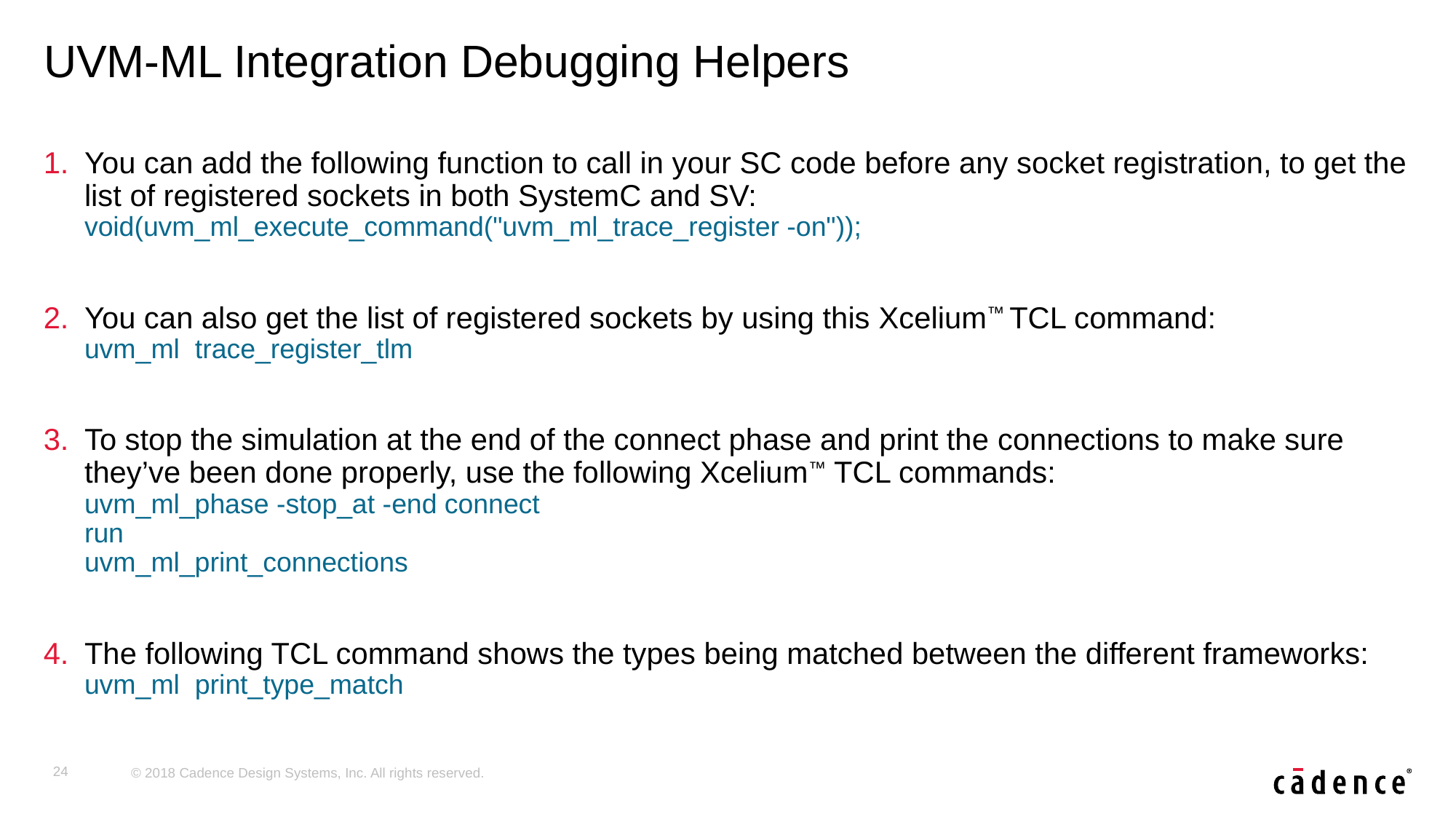

# UVM-ML Integration Debugging Helpers
You can add the following function to call in your SC code before any socket registration, to get the list of registered sockets in both SystemC and SV:
void(uvm_ml_execute_command("uvm_ml_trace_register -on"));

You can also get the list of registered sockets by using this Xcelium™ TCL command:
uvm_ml  trace_register_tlm

To stop the simulation at the end of the connect phase and print the connections to make sure they’ve been done properly, use the following Xcelium™ TCL commands:
uvm_ml_phase -stop_at -end connect
run
uvm_ml_print_connections

The following TCL command shows the types being matched between the different frameworks:
uvm_ml  print_type_match